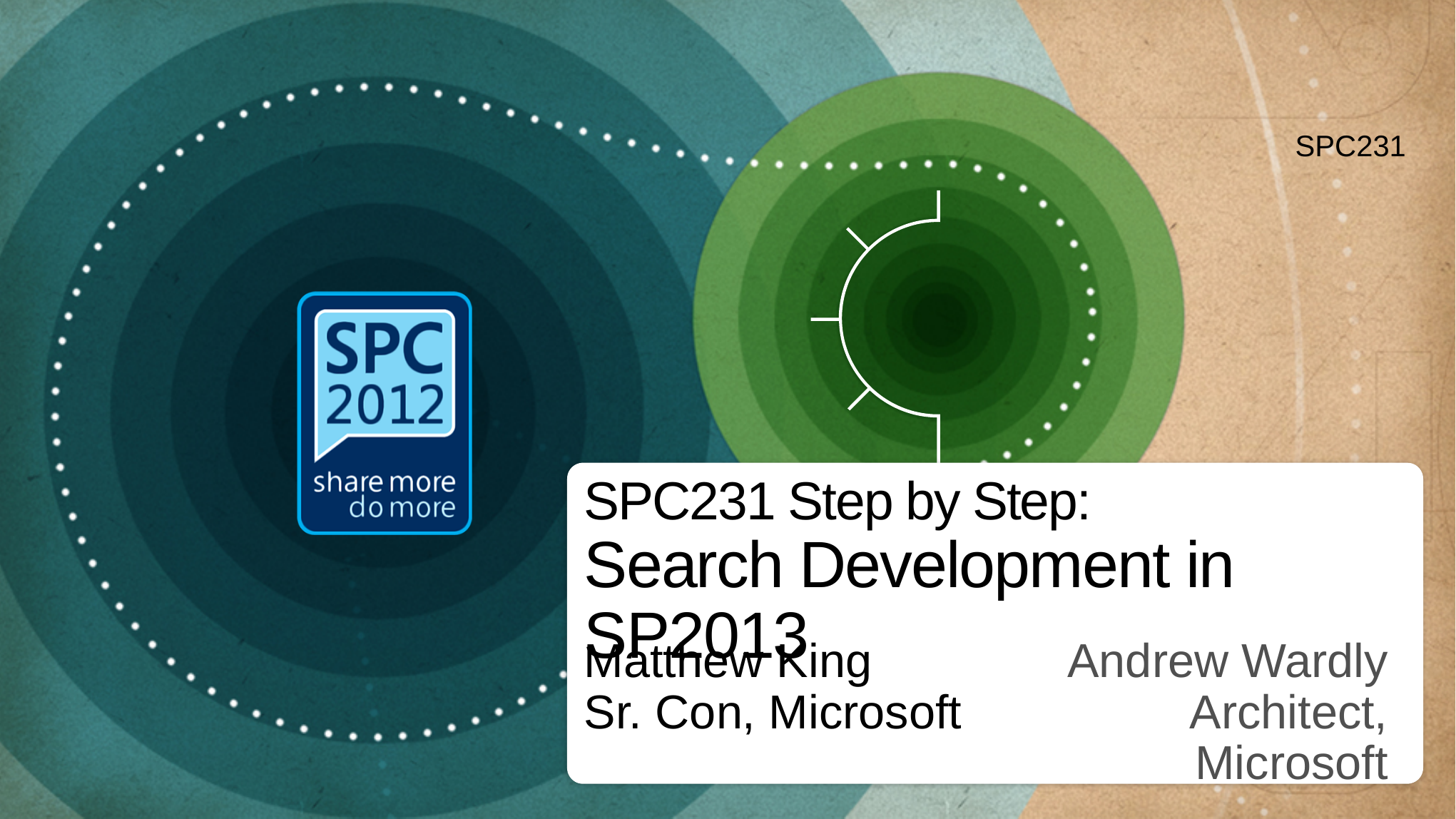

SPC231
# SPC231 Step by Step: Search Development in SP2013
Andrew Wardly
Architect, Microsoft
Matthew King
Sr. Con, Microsoft